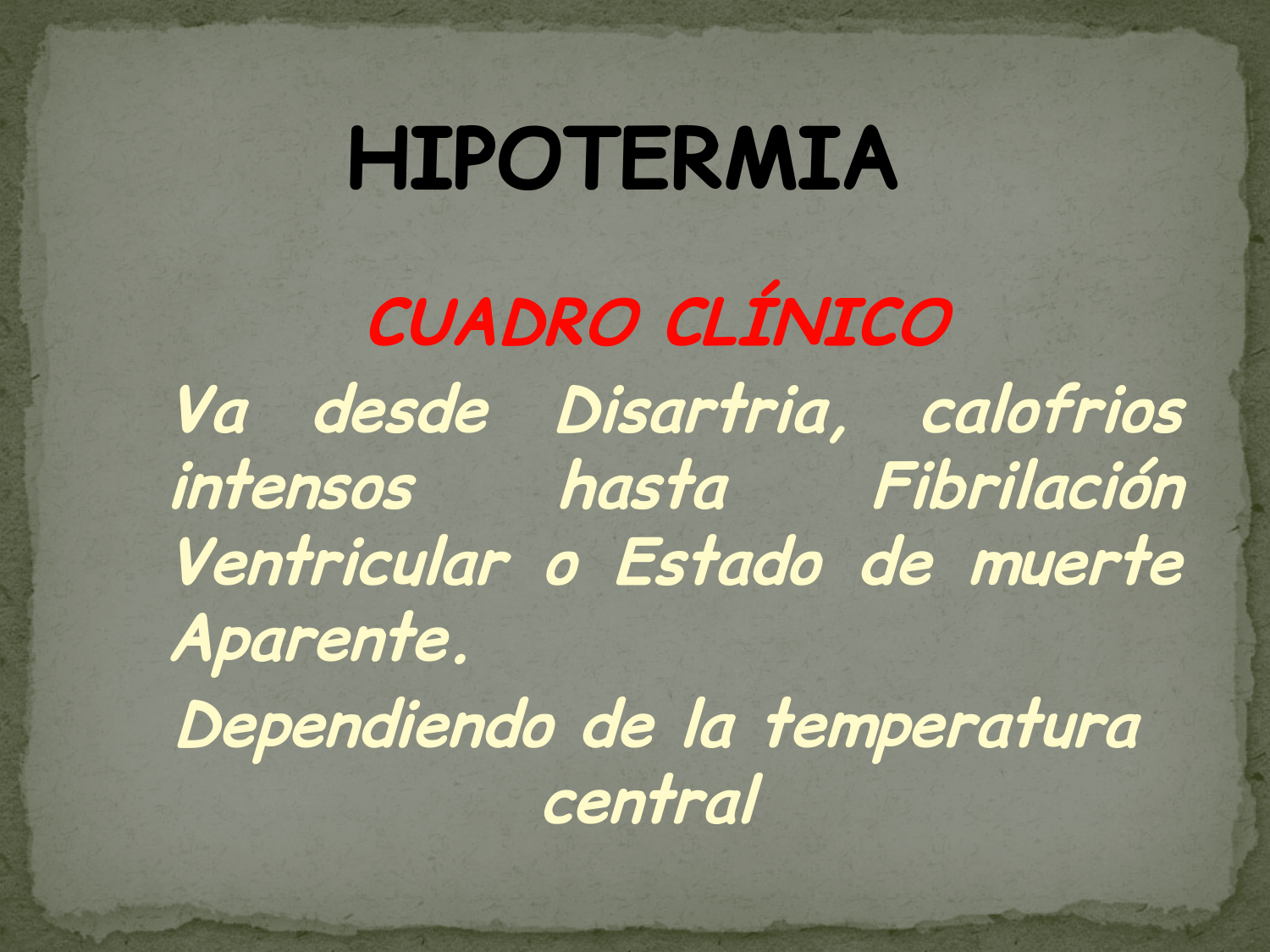

# HIPOTERMIA
CUADRO CLÍNICO
	Va desde Disartria, calofrios intensos hasta Fibrilación Ventricular o Estado de muerte Aparente.
Dependiendo de la temperatura central